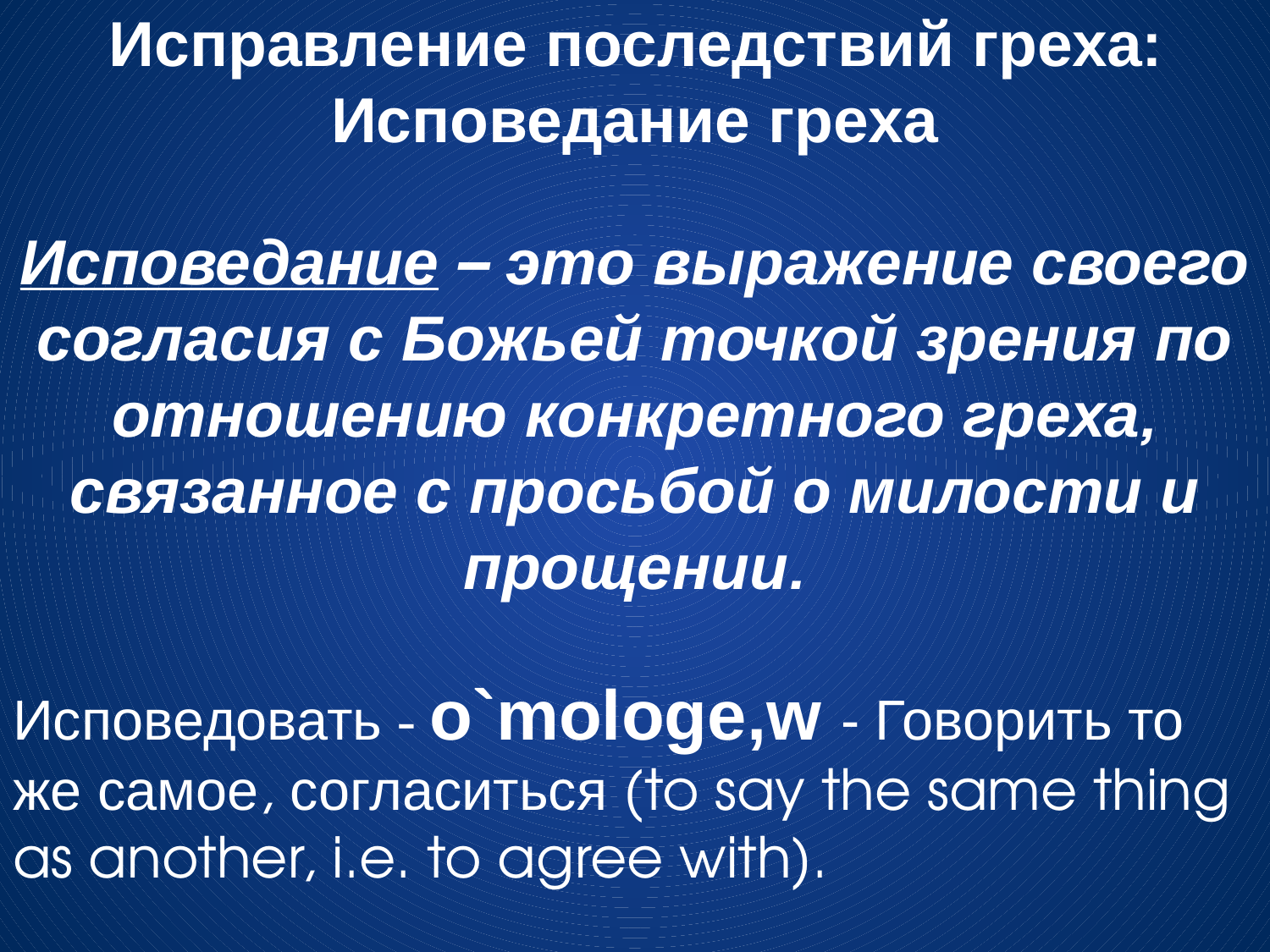

# Исправление последствий греха: Исповедание греха
Исповедание – это выражение своего согласия с Божьей точкой зрения по отношению конкретного греха, связанное с просьбой о милости и прощении.

Исповедовать - o`mologe,w - Говорить то же самое, согласиться (to say the same thing as another, i.e. to agree with).